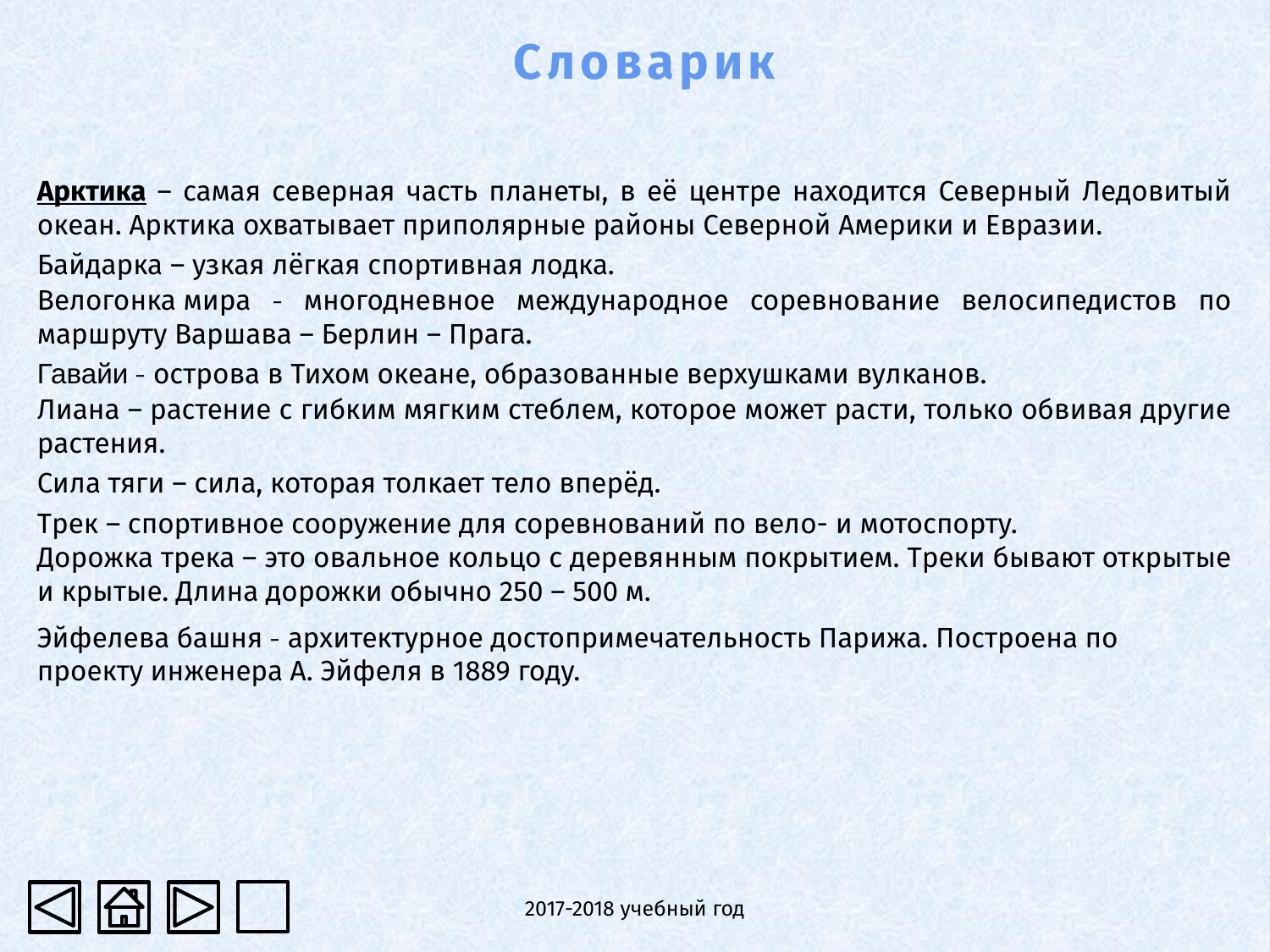

Словарик
Арктика – самая северная часть планеты, в её центре находится Северный Ледовитый океан. Арктика охватывает приполярные районы Северной Америки и Евразии.
Байдарка – узкая лёгкая спортивная лодка.
Велогонка мира - многодневное международное соревнование велосипедистов по маршруту Варшава – Берлин – Прага.
Гавайи - острова в Тихом океане, образованные верхушками вулканов.
Лиана – растение с гибким мягким стеблем, которое может расти, только обвивая другие растения.
Сила тяги – сила, которая толкает тело вперёд.
Трек – спортивное сооружение для соревнований по вело- и мотоспорту.
Дорожка трека – это овальное кольцо с деревянным покрытием. Треки бывают открытые и крытые. Длина дорожки обычно 250 – 500 м.
Эйфелева башня - архитектурное достопримечательность Парижа. Построена по проекту инженера А. Эйфеля в 1889 году.

2017-2018 учебный год